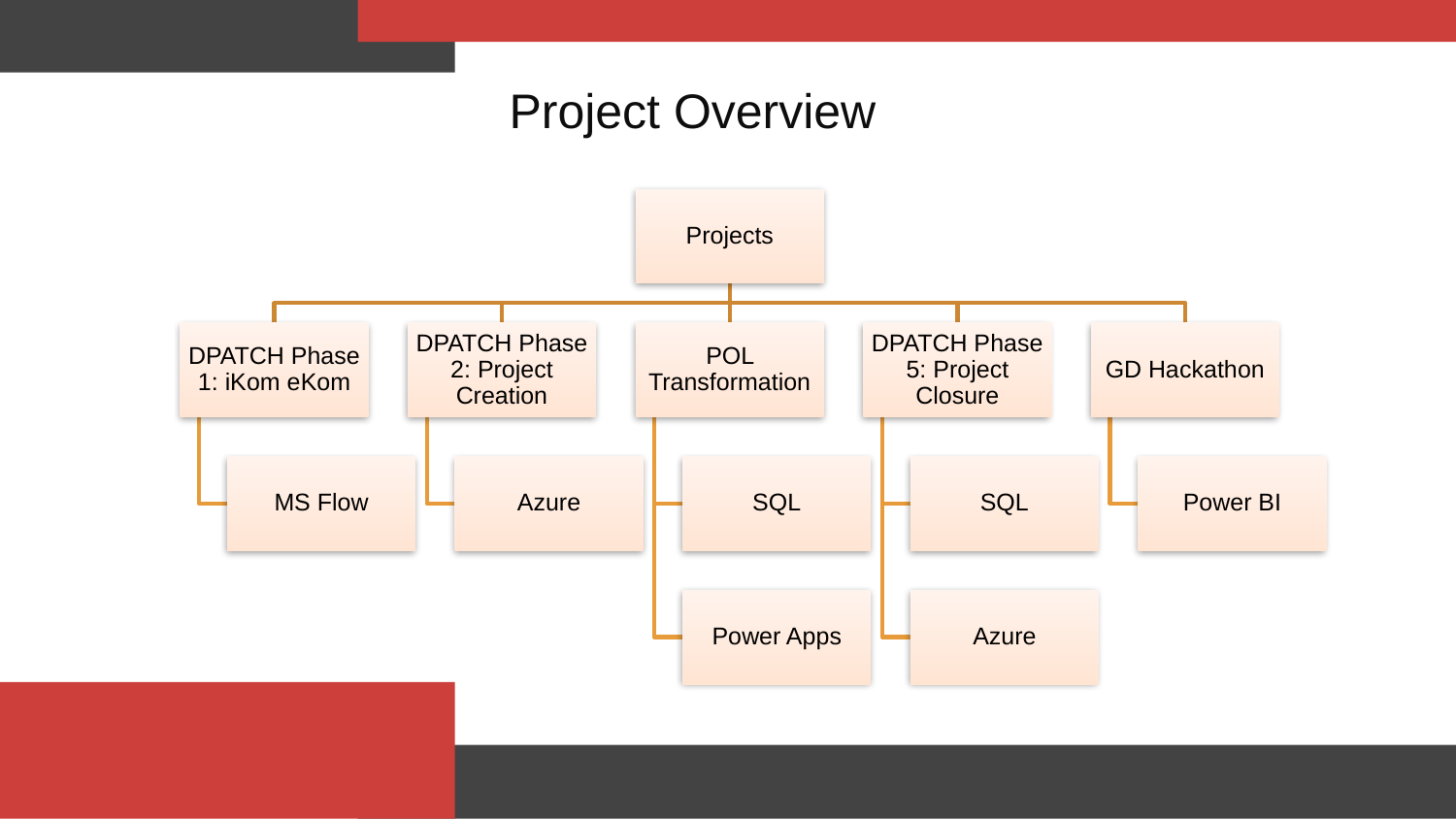

# Project Overview
Projects
DPATCH Phase 1: iKom eKom
MS Flow
DPATCH Phase 2: Project Creation
Azure
POL Transformation
SQL
Power Apps
DPATCH Phase 5: Project Closure
SQL
Azure
GD Hackathon
Power BI